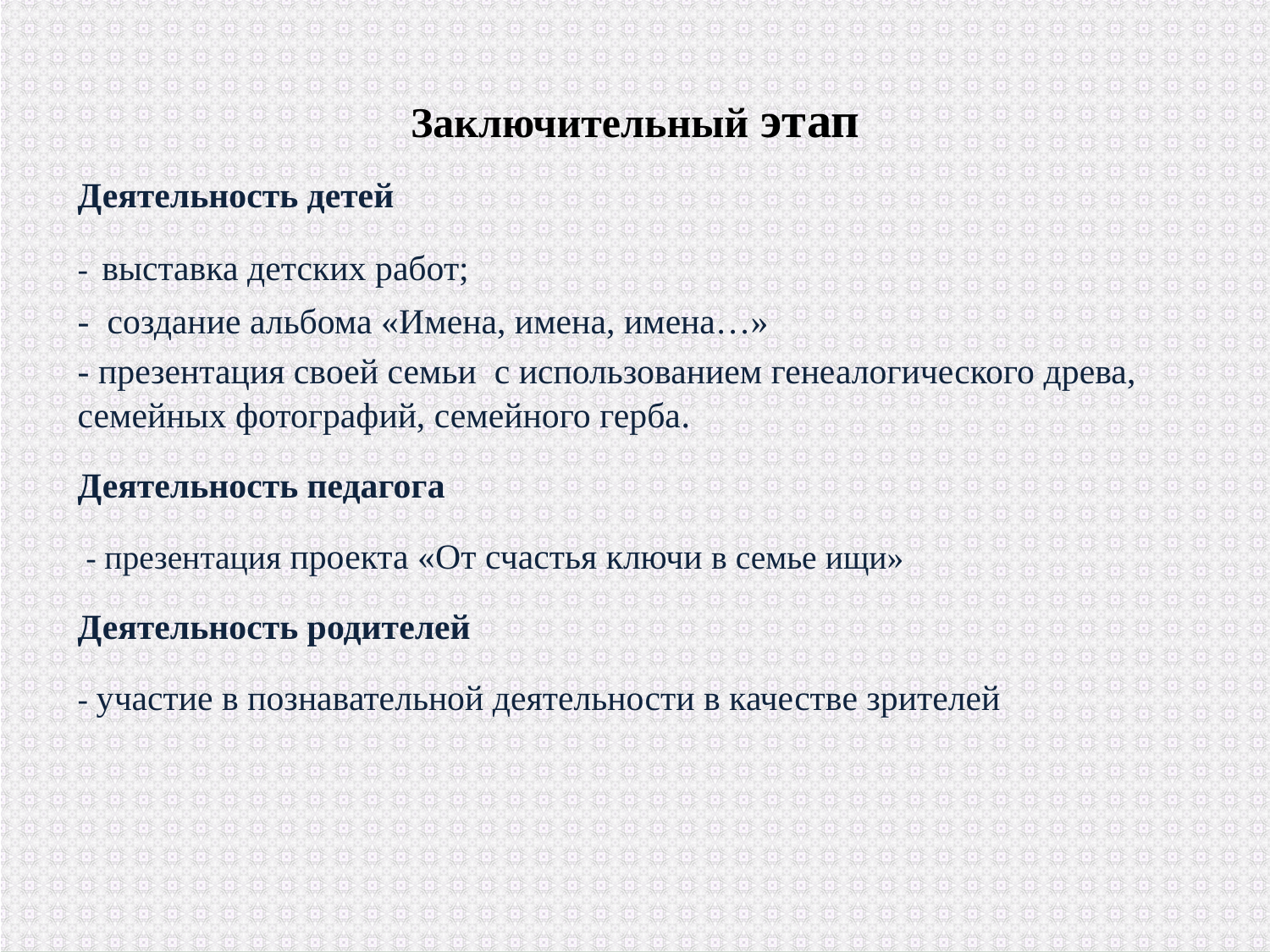

# Заключительный этап
Деятельность детей
- выставка детских работ;
-  создание альбома «Имена, имена, имена…»
- презентация своей семьи  с использованием генеалогического древа, семейных фотографий, семейного герба.
Деятельность педагога
 - презентация проекта «От счастья ключи в семье ищи»
Деятельность родителей
- участие в познавательной деятельности в качестве зрителей